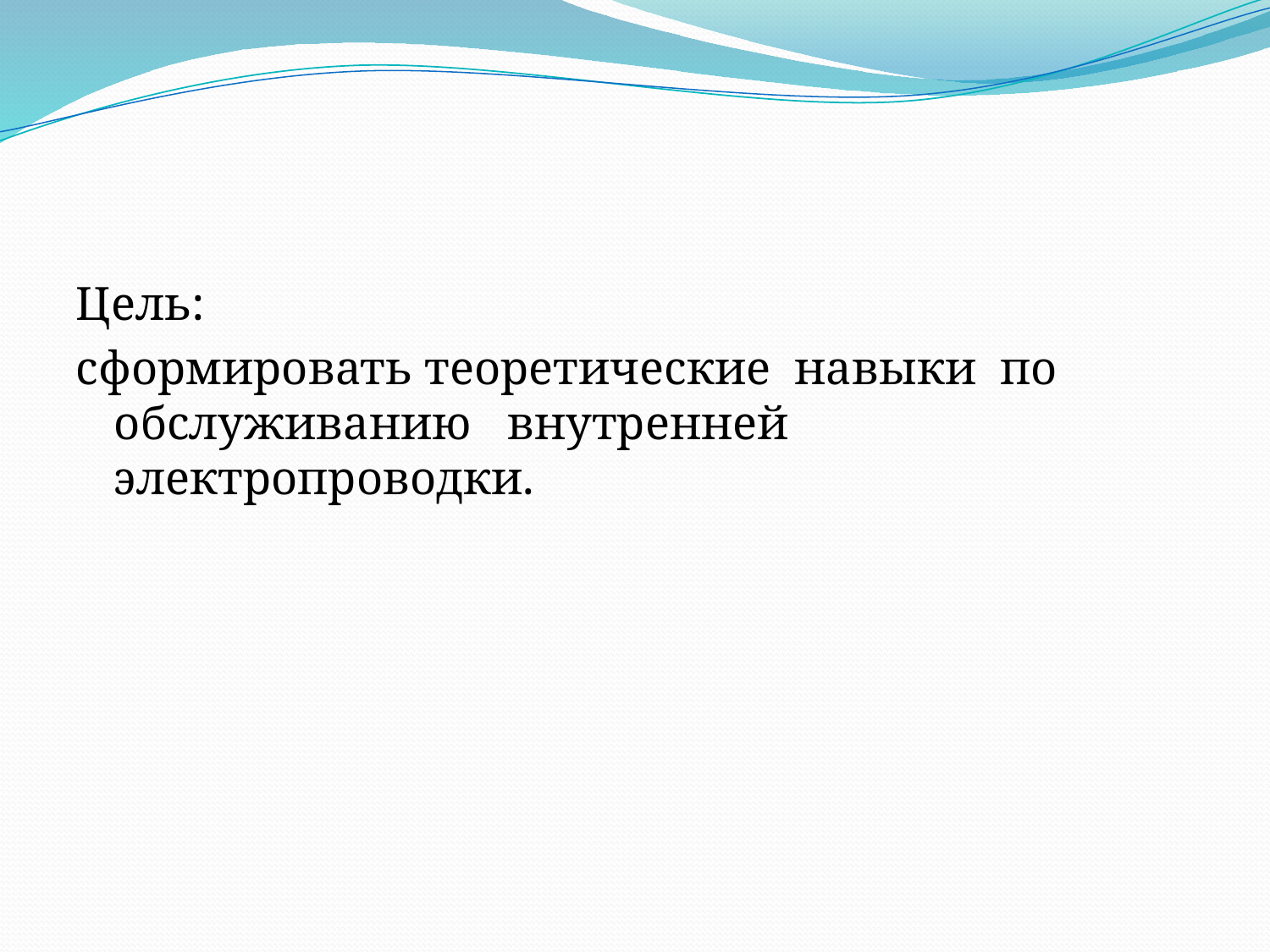

#
Цель:
сформировать теоретические  навыки  по обслуживанию   внутренней электропроводки.